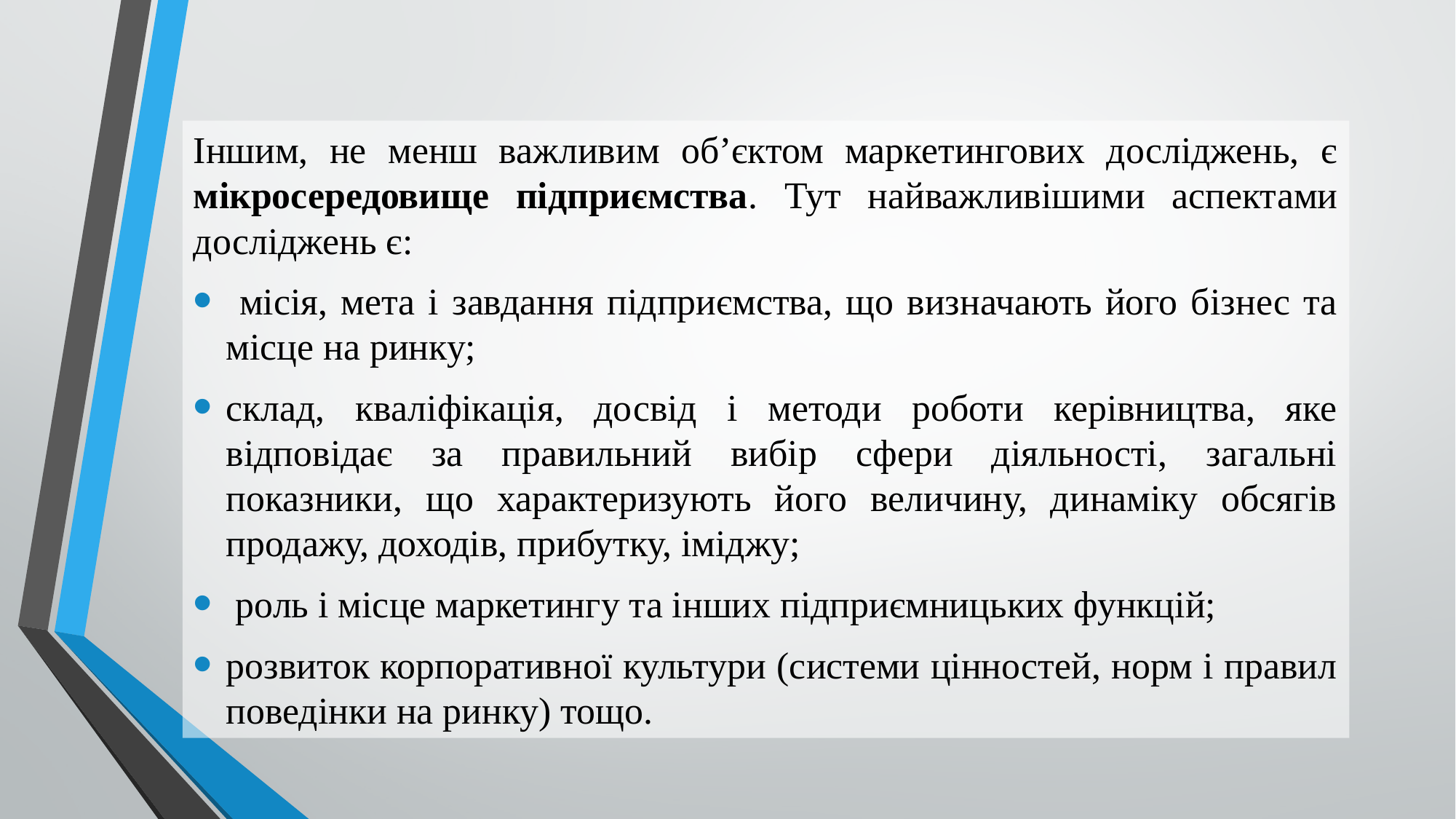

Іншим, не менш важливим об’єктом маркетингових досліджень, є мікросередовище підприємства. Тут найважливішими аспектами досліджень є:
 місія, мета і завдання підприємства, що визначають його бізнес та місце на ринку;
склад, кваліфікація, досвід і методи роботи керівництва, яке відповідає за правильний вибір сфери діяльності, загальні показники, що характеризують його величину, динаміку обсягів продажу, доходів, прибутку, іміджу;
 роль і місце маркетингу та інших підприємницьких функцій;
розвиток корпоративної культури (системи цінностей, норм і правил поведінки на ринку) тощо.